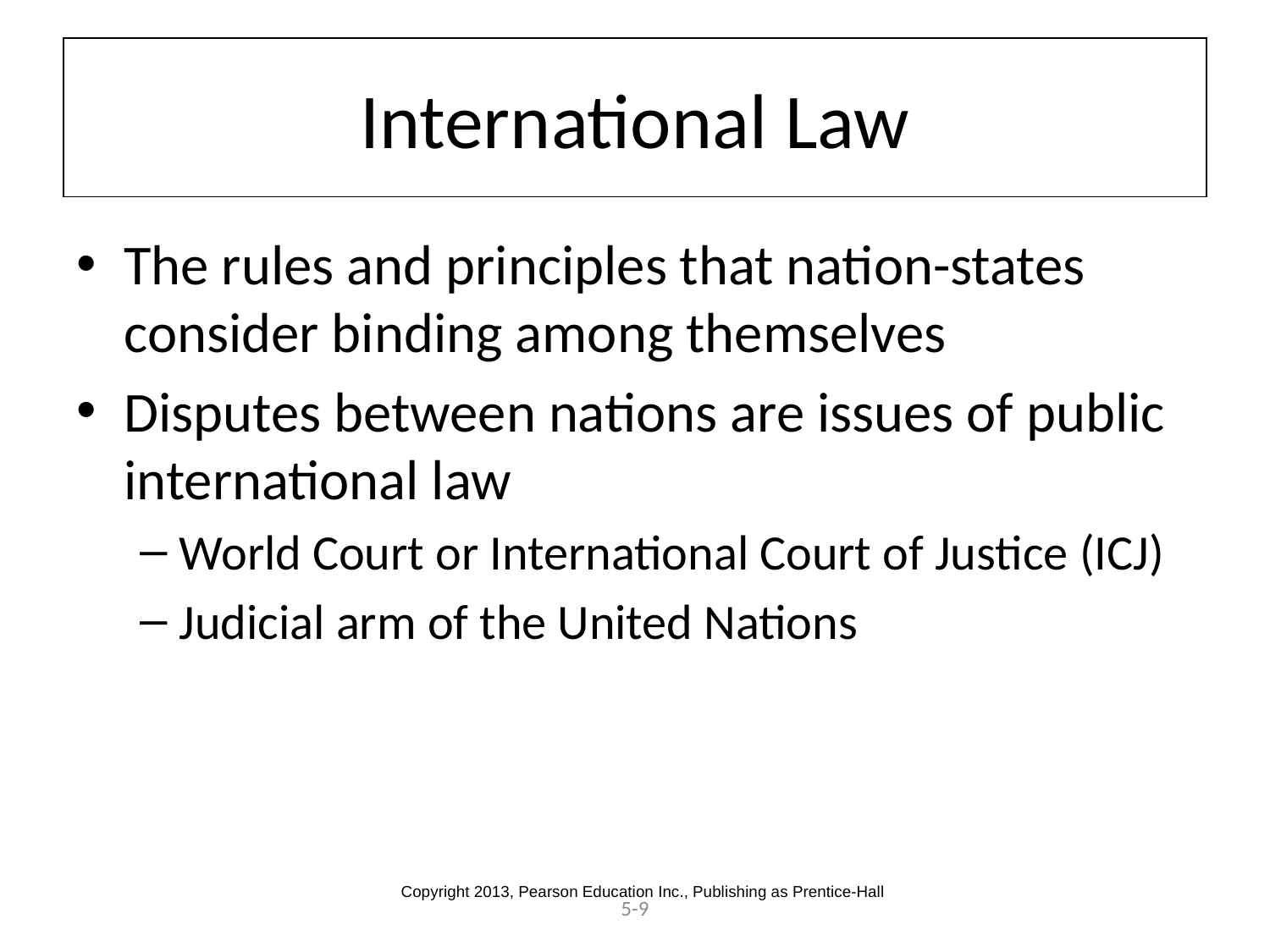

# International Law
The rules and principles that nation-states consider binding among themselves
Disputes between nations are issues of public international law
World Court or International Court of Justice (ICJ)
Judicial arm of the United Nations
Copyright 2013, Pearson Education Inc., Publishing as Prentice-Hall

5-9